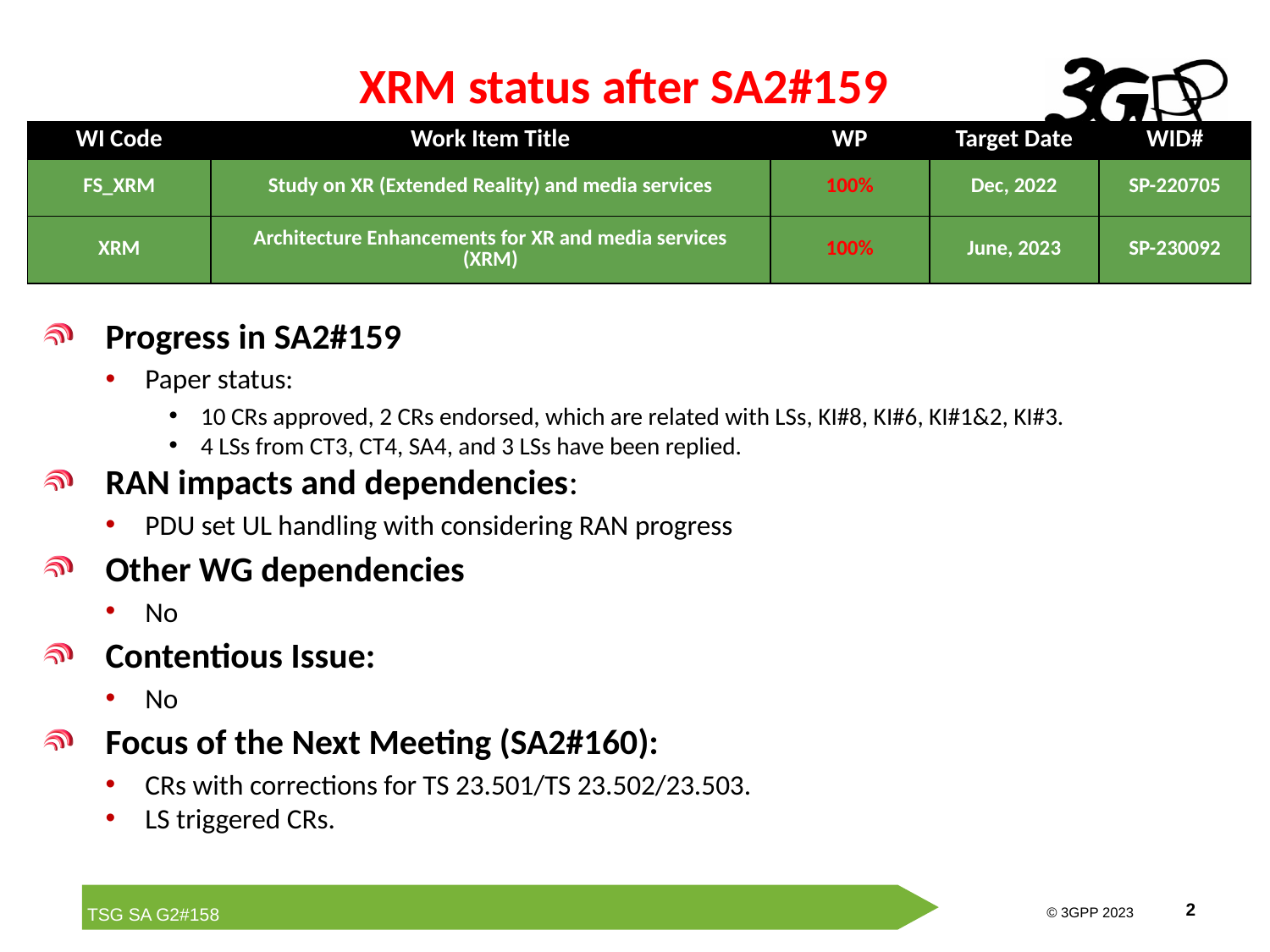

# XRM status after SA2#159
| WI Code | Work Item Title | WP | Target Date | WID# |
| --- | --- | --- | --- | --- |
| FS\_XRM | Study on XR (Extended Reality) and media services | 100% | Dec, 2022 | SP-220705 |
| XRM | Architecture Enhancements for XR and media services (XRM) | 100% | June, 2023 | SP-230092 |
Progress in SA2#159
Paper status:
10 CRs approved, 2 CRs endorsed, which are related with LSs, KI#8, KI#6, KI#1&2, KI#3.
4 LSs from CT3, CT4, SA4, and 3 LSs have been replied.
RAN impacts and dependencies:
PDU set UL handling with considering RAN progress
Other WG dependencies
No
Contentious Issue:
No
Focus of the Next Meeting (SA2#160):
CRs with corrections for TS 23.501/TS 23.502/23.503.
LS triggered CRs.